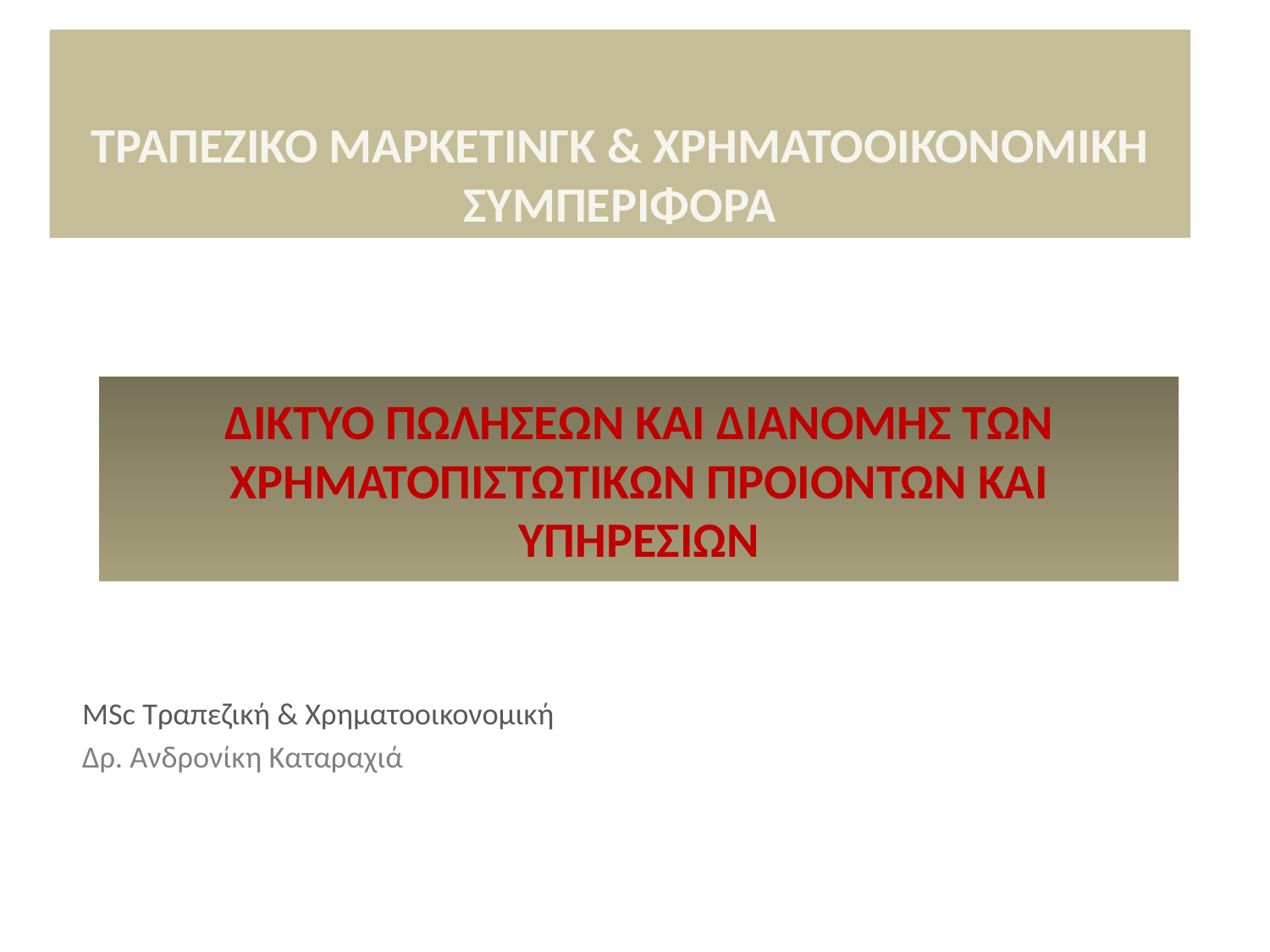

ΤΡΑΠΕΖΙΚΟ ΜΑΡΚΕΤΙΝΓΚ & ΧΡΗΜΑΤΟΟΙΚΟΝΟΜΙΚΗ ΣΥΜΠΕΡΙΦΟΡΑ
# ΔΙΚΤΥΟ ΠΩΛΗΣΕΩΝ ΚΑΙ ΔΙΑΝΟΜΗΣ ΤΩΝ ΧΡΗΜΑΤΟΠΙΣΤΩΤΙΚΩΝ ΠΡΟΙΟΝΤΩΝ ΚΑΙ ΥΠΗΡΕΣΙΩΝ

MSc Τραπεζική & Χρηματοοικονομική
Δρ. Ανδρονίκη Καταραχιά